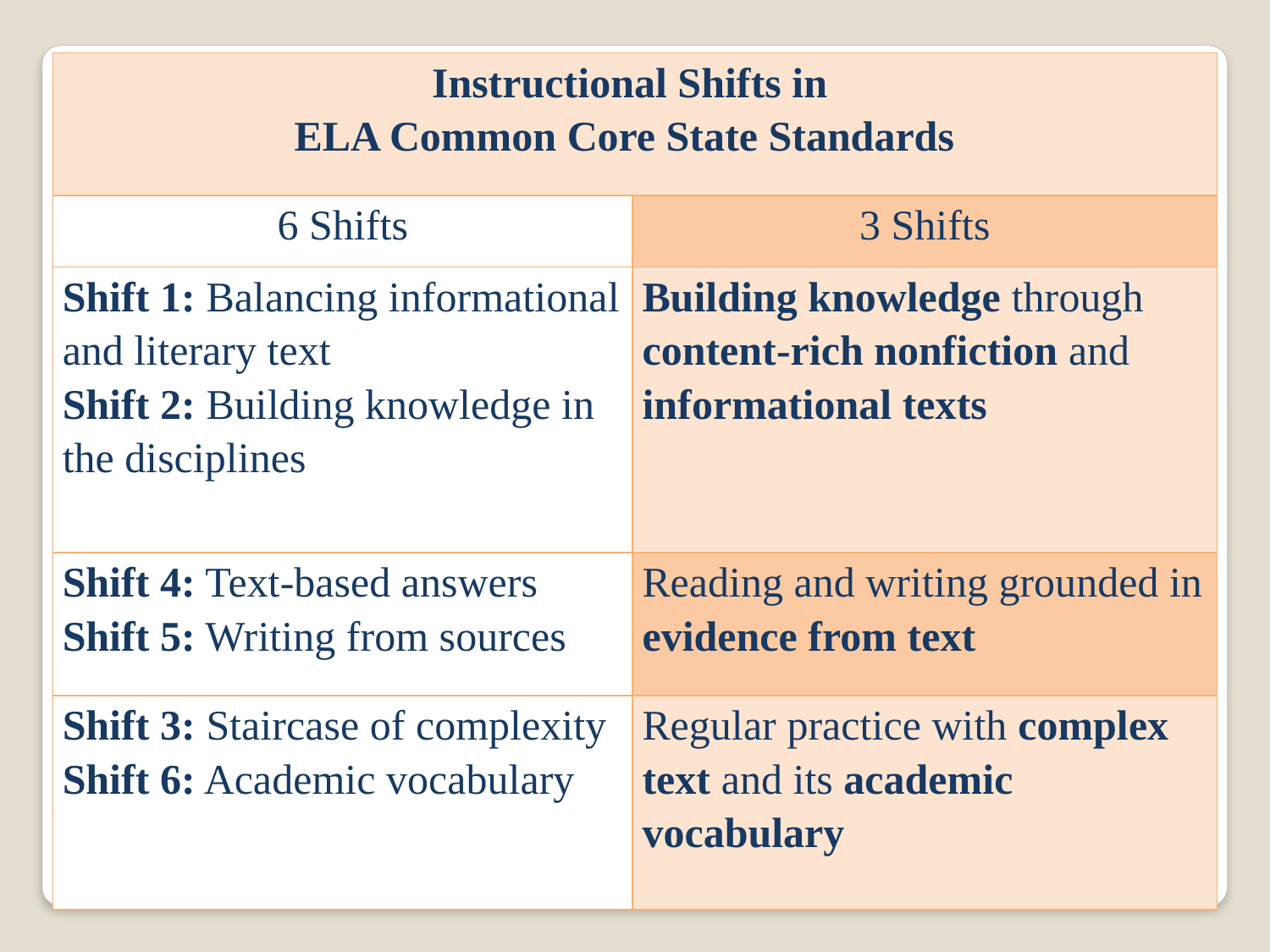

| Instructional Shifts in ELA Common Core State Standards |  |
| --- | --- |
| 6 Shifts | 3 Shifts |
| Shift 1: Balancing informational and literary text Shift 2: Building knowledge in the disciplines | Building knowledge through content-rich nonfiction and informational texts |
| Shift 4: Text-based answers Shift 5: Writing from sources | Reading and writing grounded in evidence from text |
| Shift 3: Staircase of complexity Shift 6: Academic vocabulary | Regular practice with complex text and its academic vocabulary |